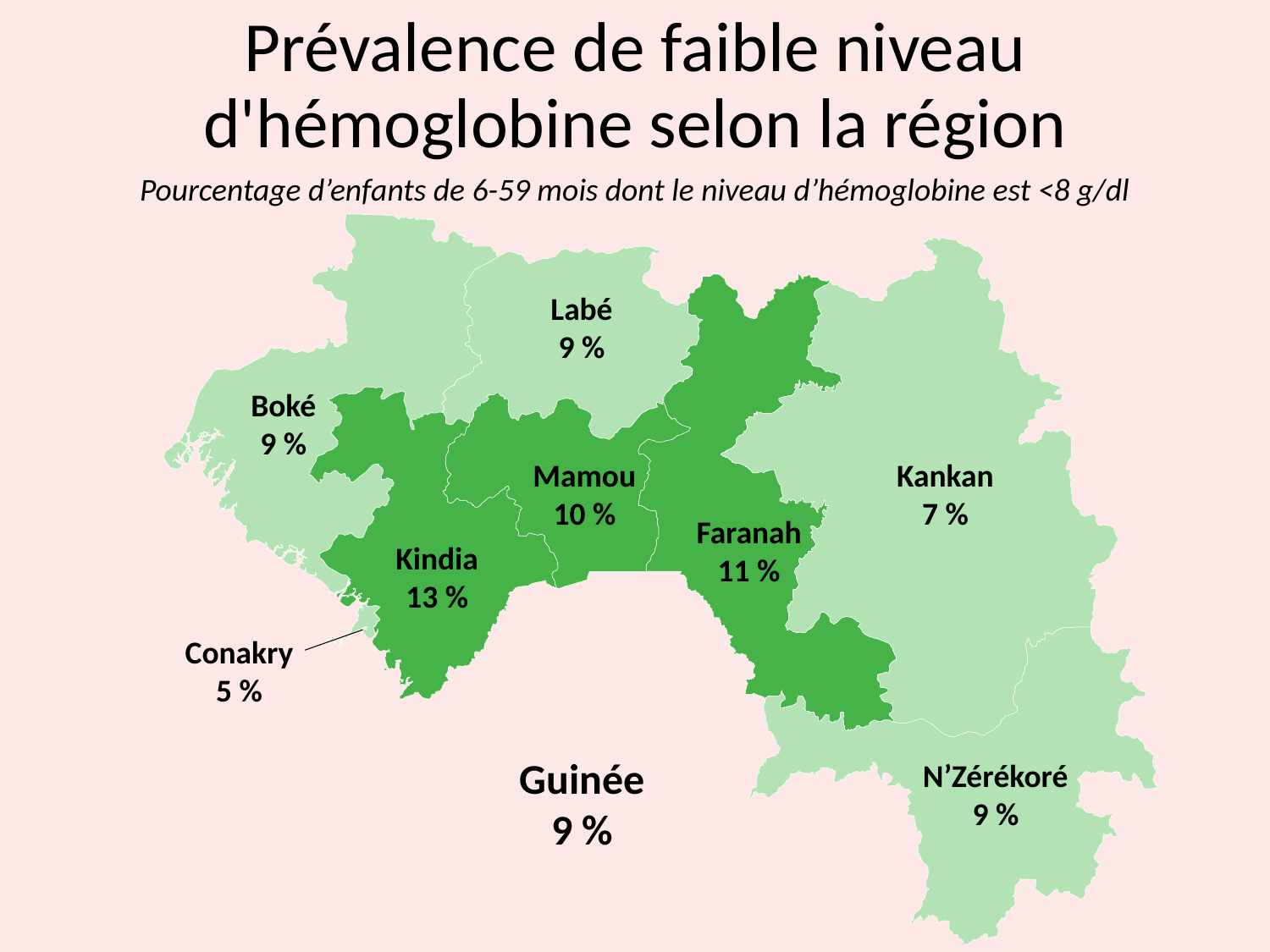

# Prévalence de faible niveau d'hémoglobine selon la région
Pourcentage d’enfants de 6-59 mois dont le niveau d’hémoglobine est <8 g/dl

Labé
9 %
Boké
9 %
Mamou
10 %
Kankan
7 %
Faranah
11 %
Kindia
13 %
Conakry
5 %
Guinée
9 %
N’Zérékoré
9 %